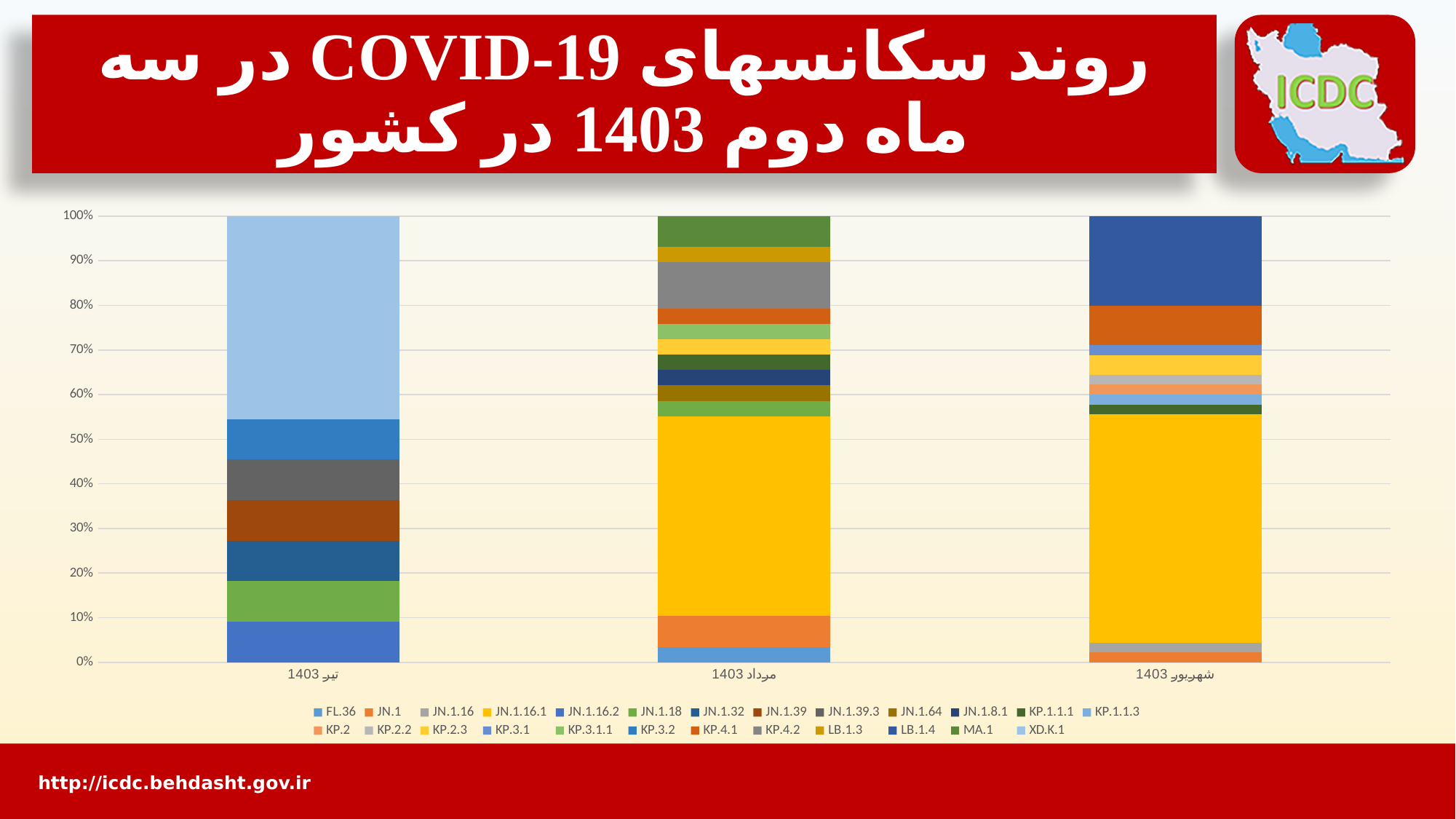

# روند سکانسهای COVID-19 در سه ماه دوم 1403 در کشور

### Chart

| Category | FL.36 | JN.1 | JN.1.16 | JN.1.16.1 | JN.1.16.2 | JN.1.18 | JN.1.32 | JN.1.39 | JN.1.39.3 | JN.1.64 | JN.1.8.1 | KP.1.1.1 | KP.1.1.3 | KP.2 | KP.2.2 | KP.2.3 | KP.3.1 | KP.3.1.1 | KP.3.2 | KP.4.1 | KP.4.2 | LB.1.3 | LB.1.4 | MA.1 | XD.K.1 |
|---|---|---|---|---|---|---|---|---|---|---|---|---|---|---|---|---|---|---|---|---|---|---|---|---|---|
| تیر 1403 | 0.0 | 0.0 | 0.0 | 0.0 | 0.09090909090909091 | 0.09090909090909091 | 0.09090909090909091 | 0.09090909090909091 | 0.09090909090909091 | 0.0 | 0.0 | 0.0 | 0.0 | 0.0 | 0.0 | 0.0 | 0.0 | 0.0 | 0.09090909090909091 | 0.0 | 0.0 | 0.0 | 0.0 | 0.0 | 0.45454545454545453 |
| مرداد 1403 | 0.034482758620689655 | 0.06896551724137931 | 0.0 | 0.4482758620689655 | 0.0 | 0.034482758620689655 | 0.0 | 0.0 | 0.0 | 0.034482758620689655 | 0.034482758620689655 | 0.034482758620689655 | 0.0 | 0.0 | 0.0 | 0.034482758620689655 | 0.0 | 0.034482758620689655 | 0.0 | 0.034482758620689655 | 0.10344827586206896 | 0.034482758620689655 | 0.0 | 0.06896551724137931 | 0.0 |
| شهریور 1403 | 0.0 | 0.022222222222222223 | 0.022222222222222223 | 0.5111111111111111 | 0.0 | 0.0 | 0.0 | 0.0 | 0.0 | 0.0 | 0.0 | 0.022222222222222223 | 0.022222222222222223 | 0.022222222222222223 | 0.022222222222222223 | 0.044444444444444446 | 0.022222222222222223 | 0.0 | 0.0 | 0.08888888888888889 | 0.0 | 0.0 | 0.2 | 0.0 | 0.0 |